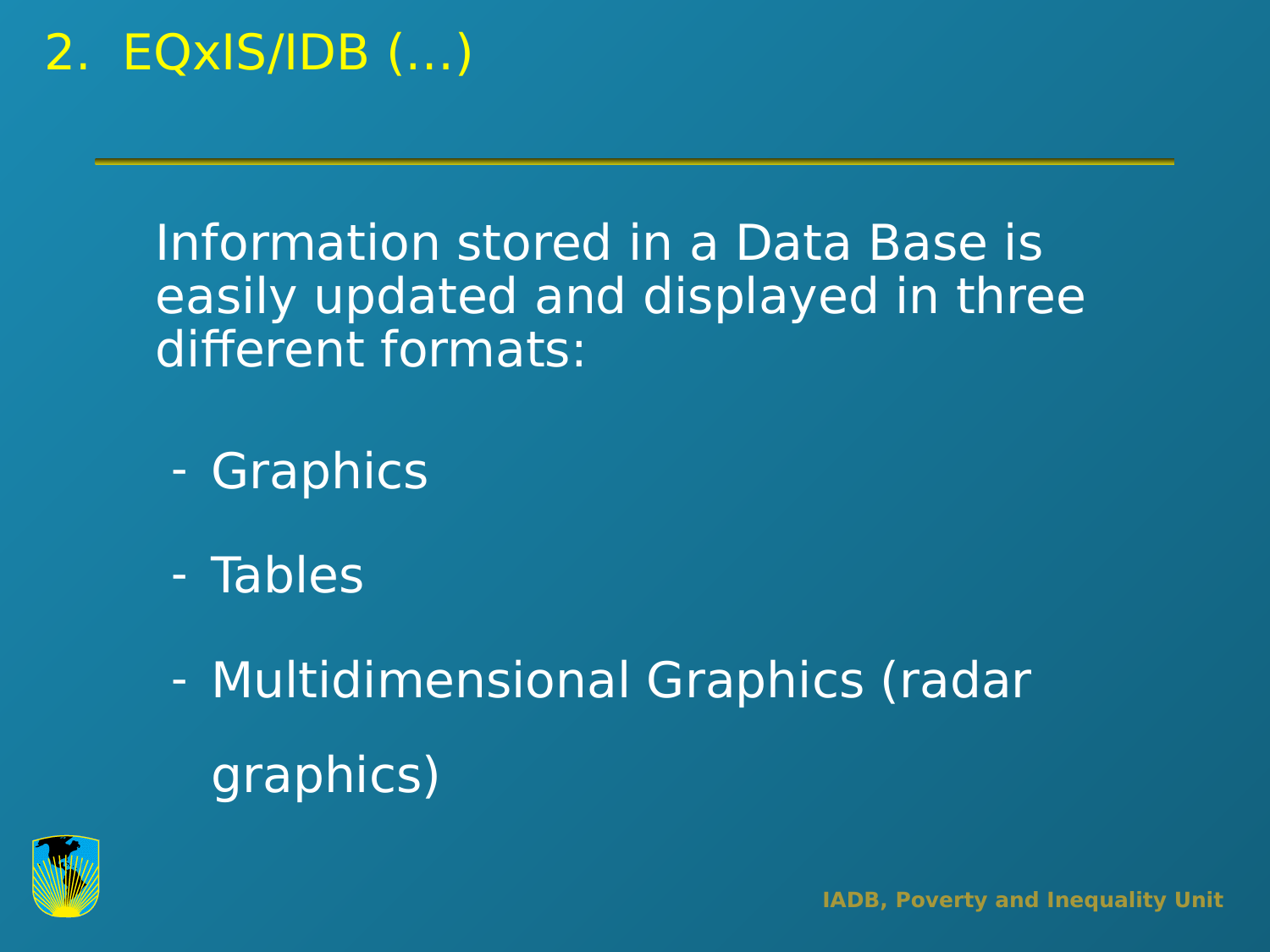

# 2.  EQxIS/IDB (…)
	Information stored in a Data Base is easily updated and displayed in three different formats:

Graphics
Tables
Multidimensional Graphics (radar graphics)